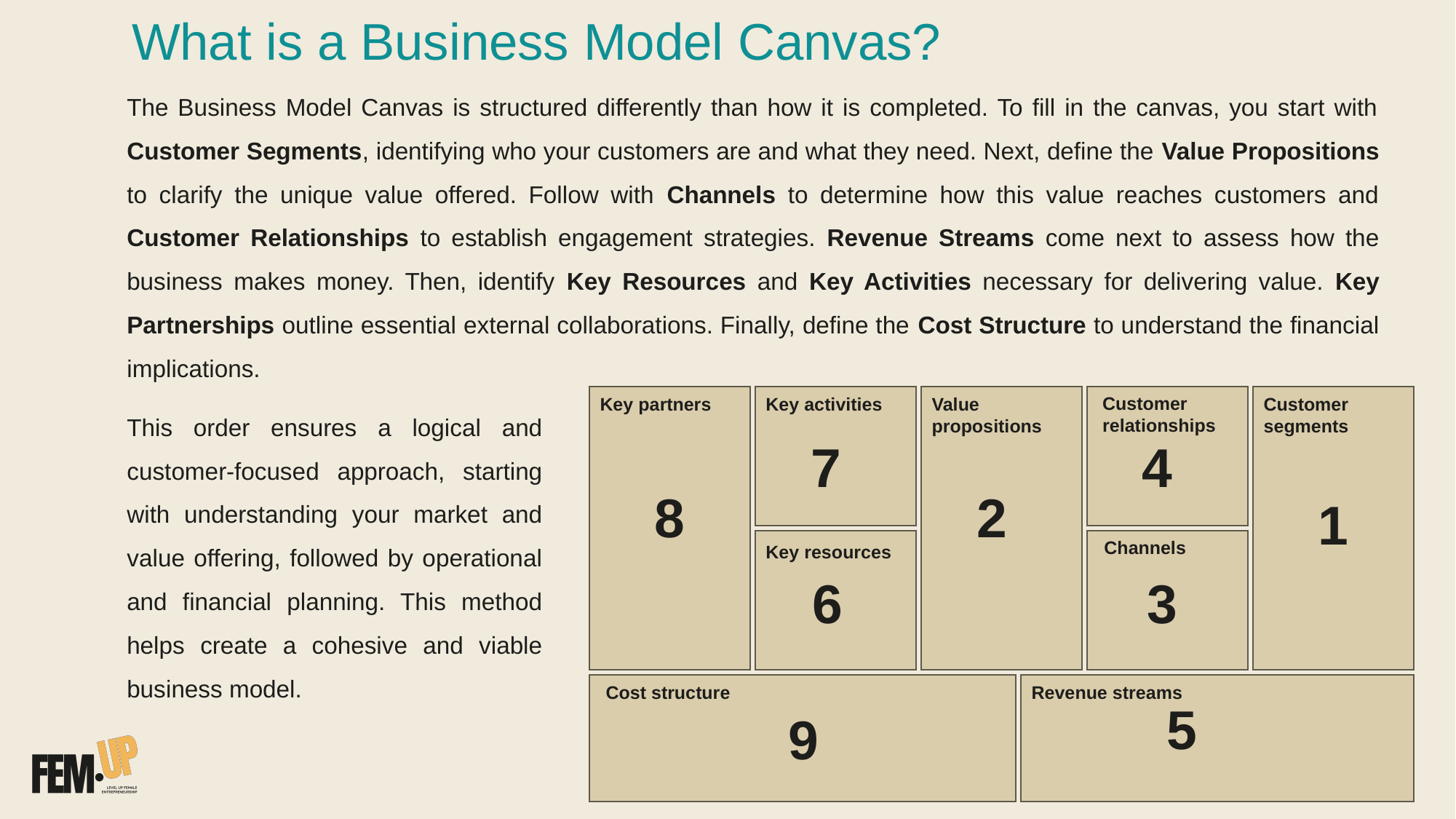

# What is a Business Model Canvas?
The Business Model Canvas is structured differently than how it is completed. To fill in the canvas, you start with Customer Segments, identifying who your customers are and what they need. Next, define the Value Propositions to clarify the unique value offered. Follow with Channels to determine how this value reaches customers and Customer Relationships to establish engagement strategies. Revenue Streams come next to assess how the business makes money. Then, identify Key Resources and Key Activities necessary for delivering value. Key Partnerships outline essential external collaborations. Finally, define the Cost Structure to understand the financial implications.

Customer relationships
Customer segments
Value propositions
Key partners
Key activities
Channels
Key resources
Cost structure
Revenue streams
4
7
8
2
1
6
3
5
9
This order ensures a logical and customer-focused approach, starting with understanding your market and value offering, followed by operational and financial planning. This method helps create a cohesive and viable business model.